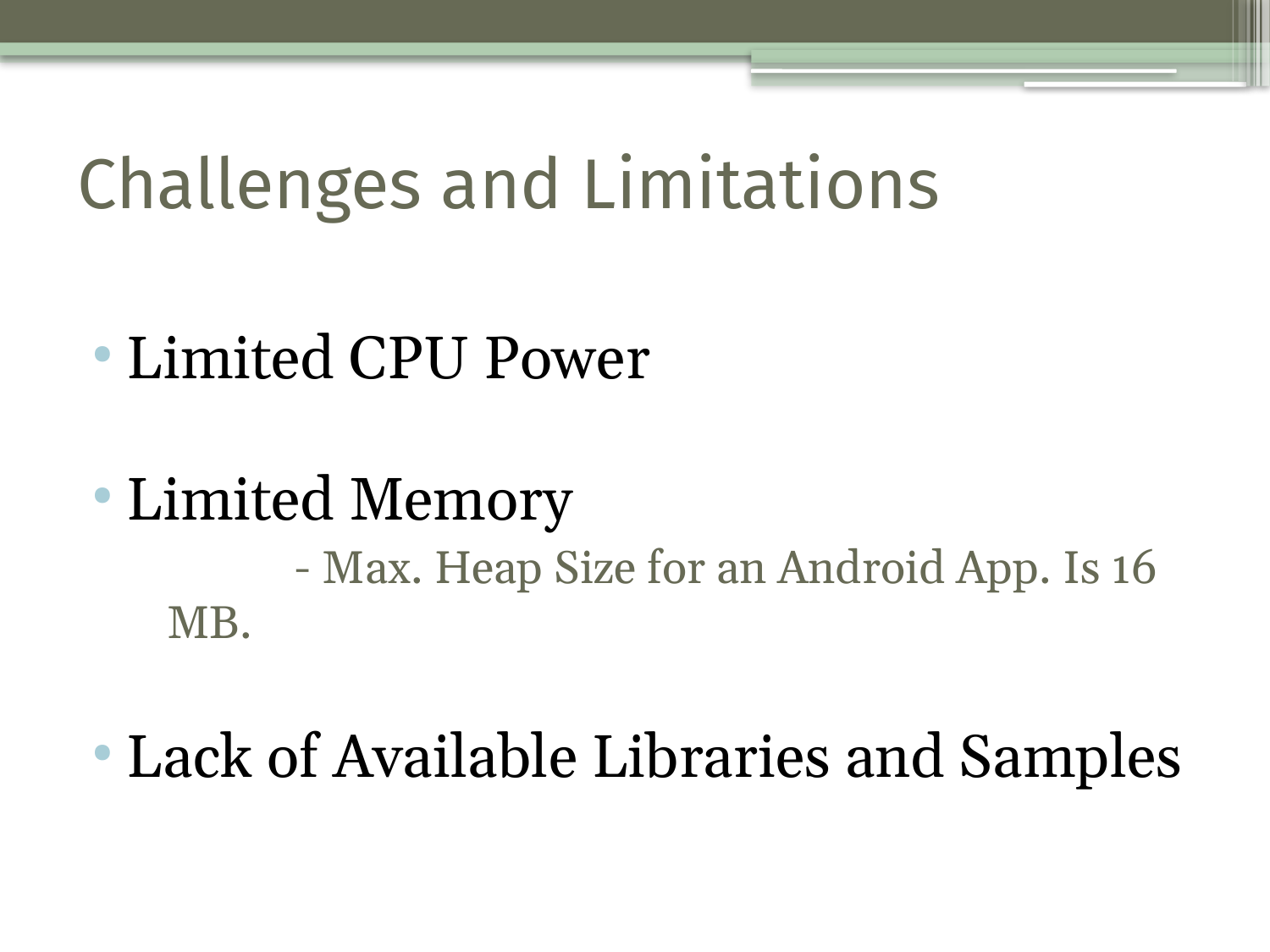

# Challenges and Limitations
Limited CPU Power

Limited Memory
		- Max. Heap Size for an Android App. Is 16 MB.

Lack of Available Libraries and Samples